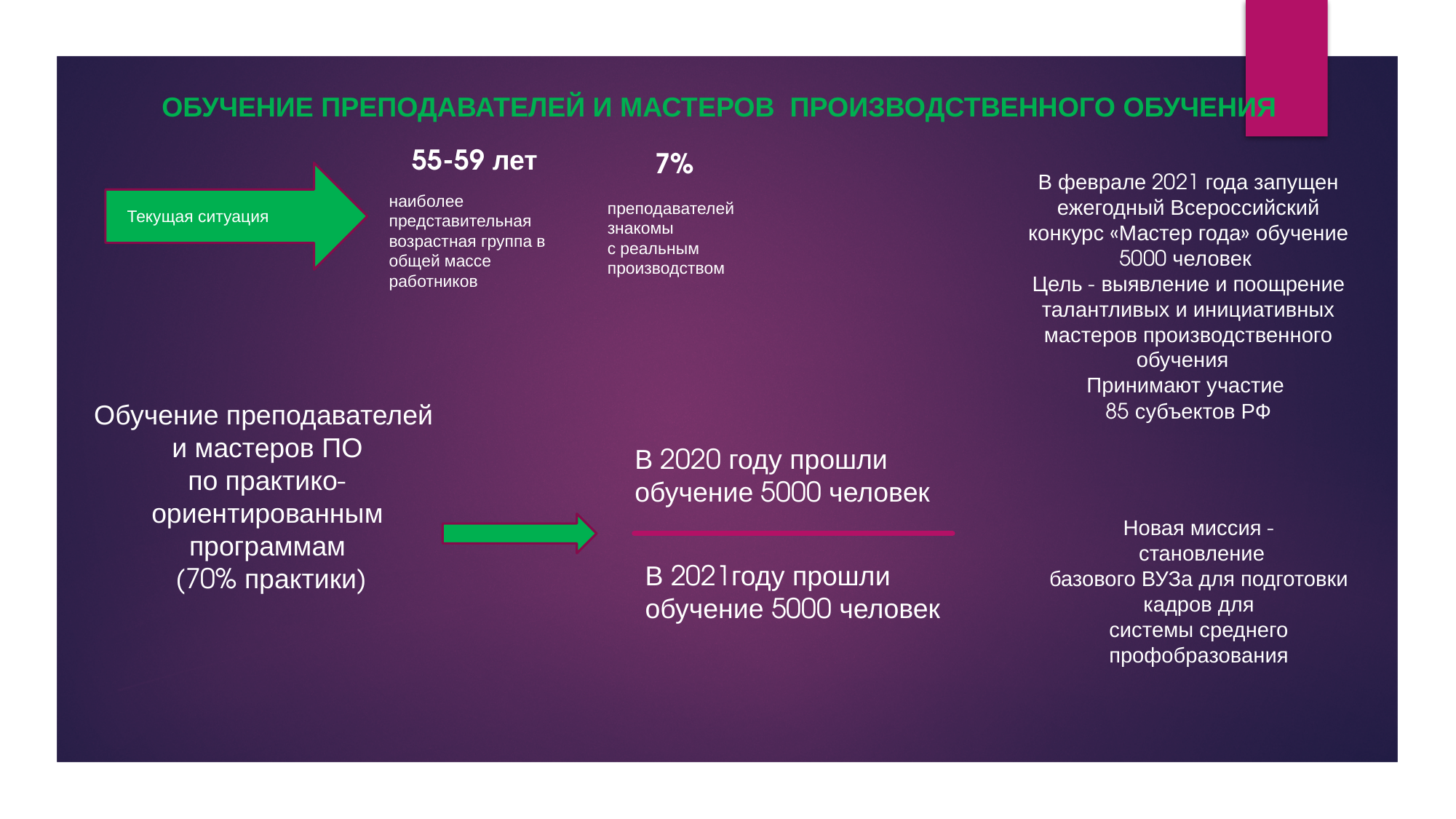

ОБУЧЕНИЕ ПРЕПОДАВАТЕЛЕЙ И МАСТЕРОВ  ПРОИЗВОДСТВЕННОГО ОБУЧЕНИЯ
55-59 лет
7%

В феврале 2021 года запущен ежегодный Всероссийский конкурс «Мастер года» обучение 5000 человек
Цель - выявление и поощрение талантливых и инициативных мастеров производственного обучения
Принимают участие
85 субъектов РФ
наиболее представительная возрастная группа в общей массе работников
преподавателей знакомы
с реальным производством
Текущая ситуация
Обучение преподавателей
и мастеров ПО
по практико-
ориентированным программам
 (70% практики)
В 2020 году прошли обучение 5000 человек
Новая миссия -
 становление
базового ВУЗа для подготовки кадров для
системы среднего профобразования

В 2021году прошли обучение 5000 человек